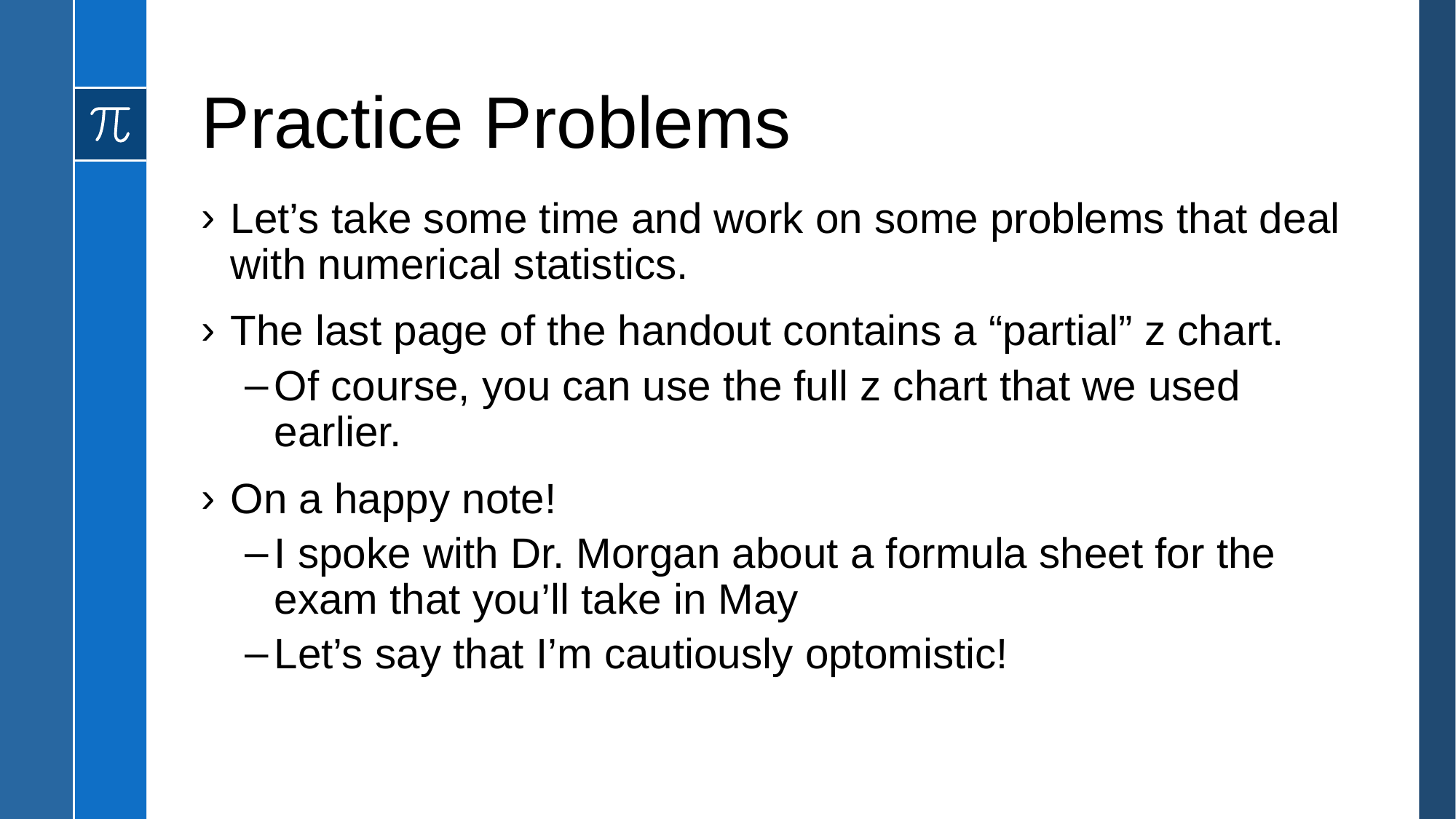

# Practice Problems
Let’s take some time and work on some problems that deal with numerical statistics.
The last page of the handout contains a “partial” z chart.
Of course, you can use the full z chart that we used earlier.
On a happy note!
I spoke with Dr. Morgan about a formula sheet for the exam that you’ll take in May
Let’s say that I’m cautiously optomistic!